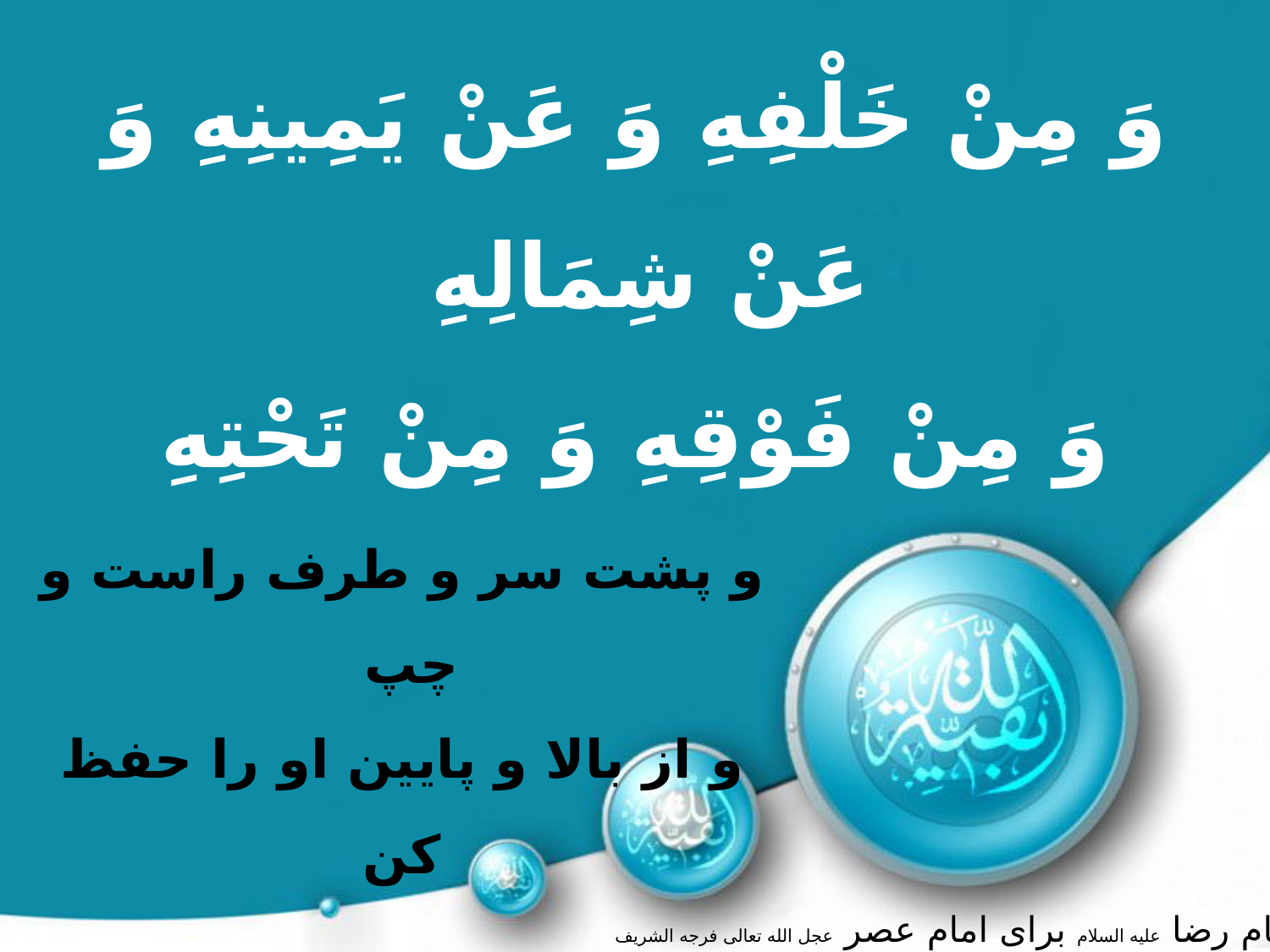

وَ مِنْ خَلْفِهِ وَ عَنْ يَمِينِهِ وَ عَنْ شِمَالِهِ
وَ مِنْ فَوْقِهِ وَ مِنْ تَحْتِهِ‏
و پشت سر و طرف راست و چپ
و از بالا و پایین او را حفظ كن